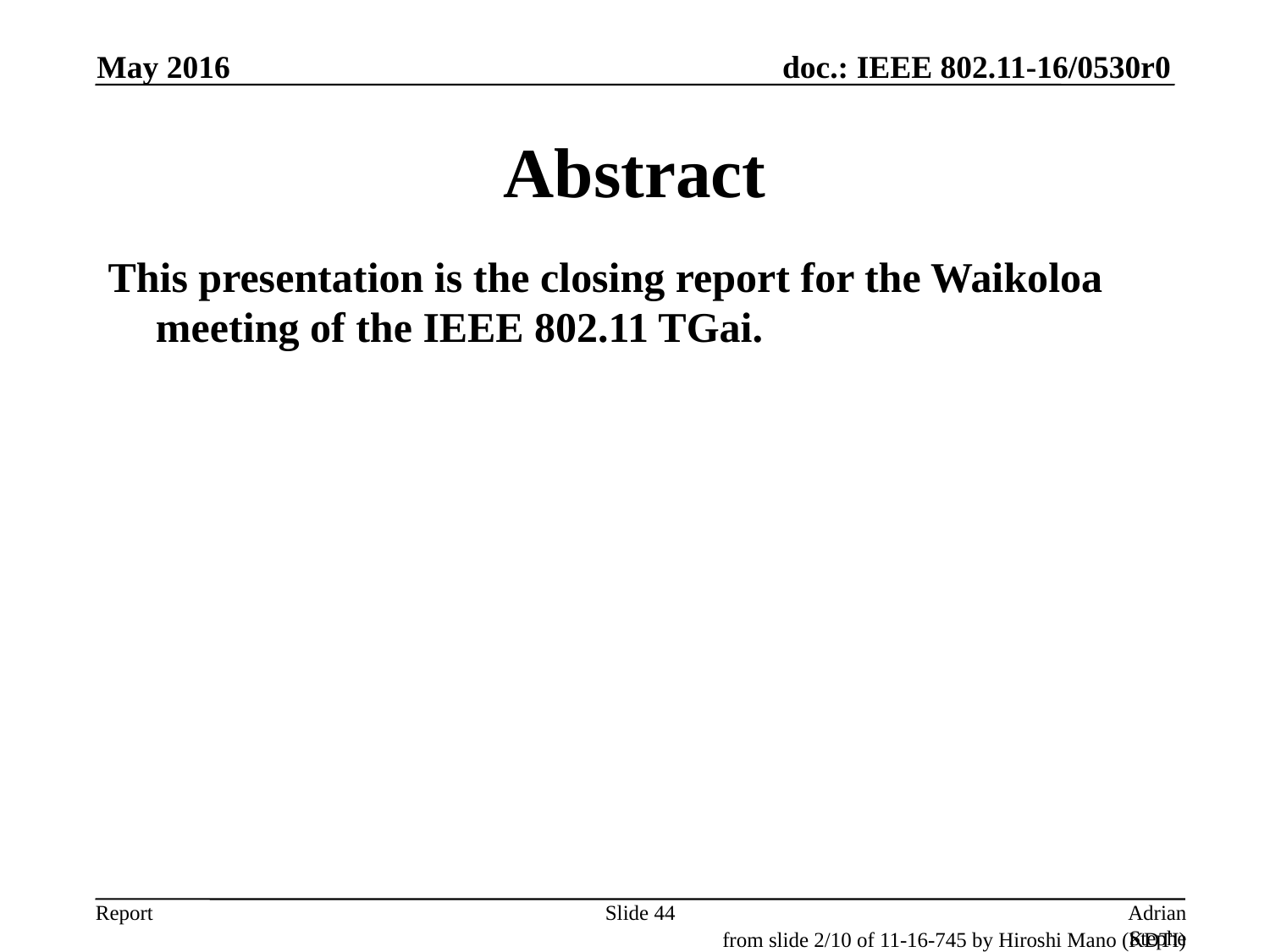

May 2016
# Abstract
This presentation is the closing report for the Waikoloa meeting of the IEEE 802.11 TGai.
Slide 44
Adrian Stephens, Intel Corporation
from slide 2/10 of 11-16-745 by Hiroshi Mano (KDTI)